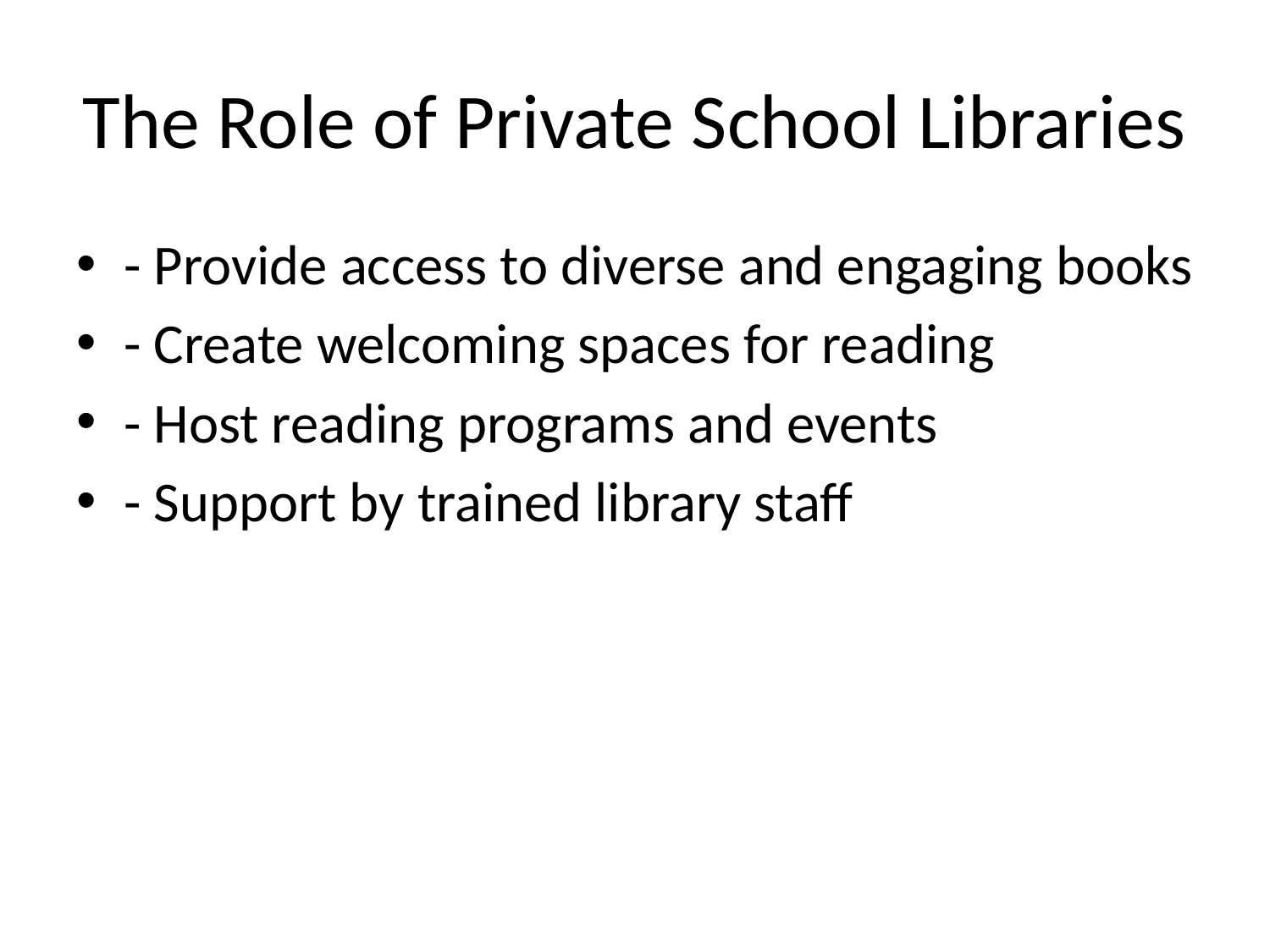

# The Role of Private School Libraries
- Provide access to diverse and engaging books
- Create welcoming spaces for reading
- Host reading programs and events
- Support by trained library staff